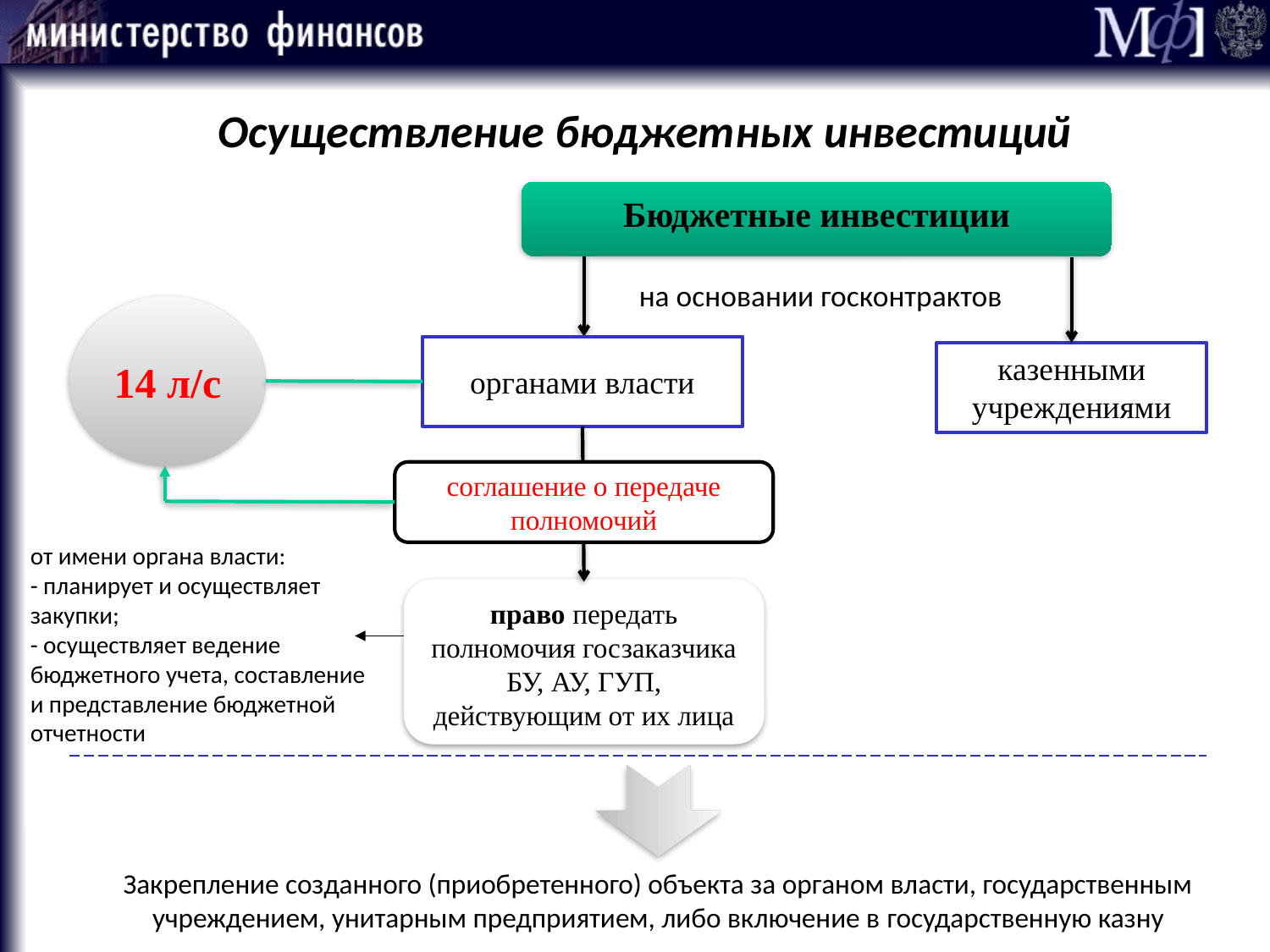

Осуществление бюджетных инвестиций
Бюджетные инвестиции
на основании госконтрактов
14 л/с
органами власти
казенными учреждениями
соглашение о передаче полномочий
от имени органа власти:
- планирует и осуществляет закупки;
- осуществляет ведение бюджетного учета, составление и представление бюджетной отчетности
право передать полномочия госзаказчика БУ, АУ, ГУП, действующим от их лица

Закрепление созданного (приобретенного) объекта за органом власти, государственным учреждением, унитарным предприятием, либо включение в государственную казну